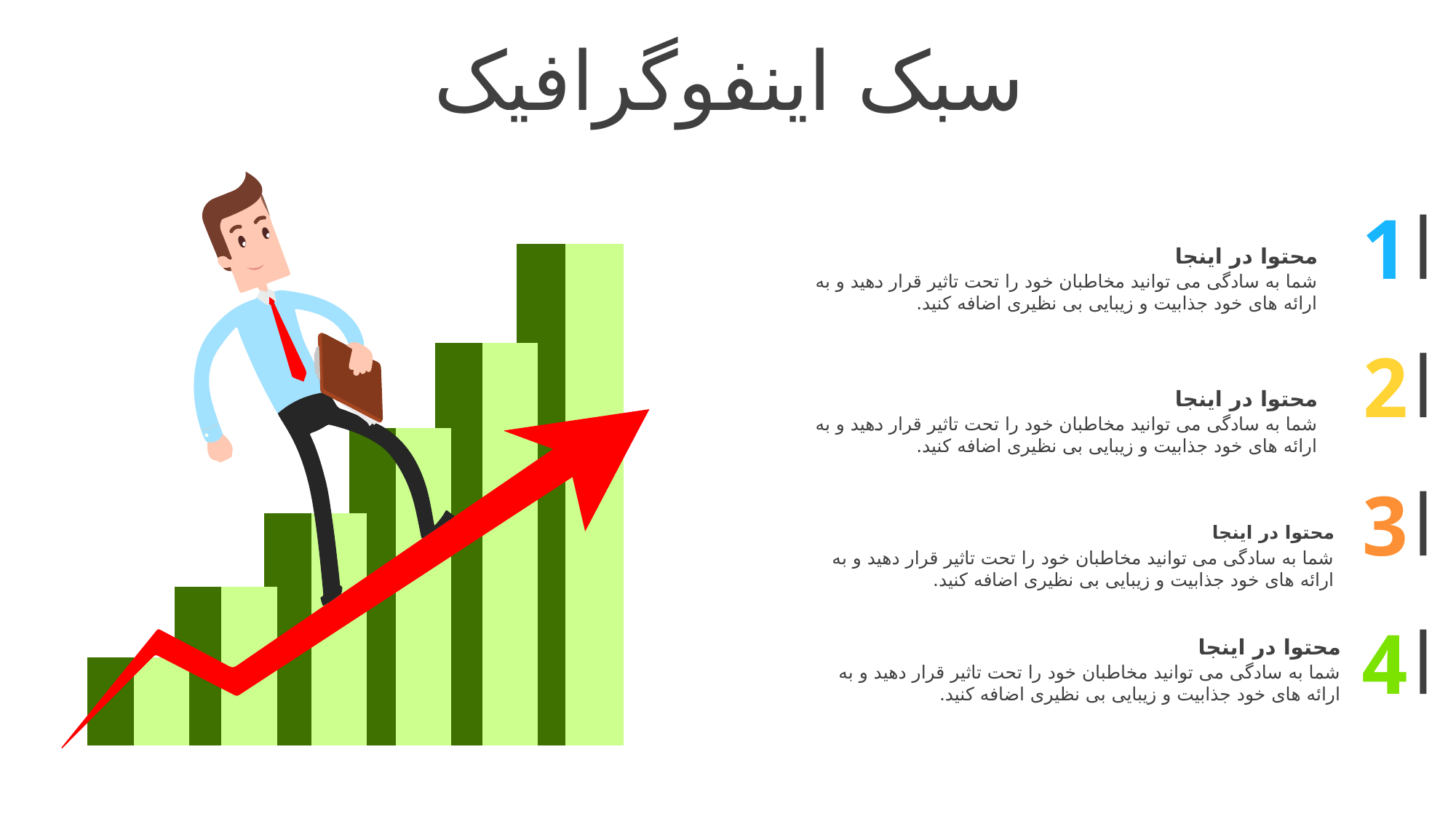

سبک اینفوگرافیک

1

محتوا در اینجا
شما به سادگی می توانید مخاطبان خود را تحت تاثیر قرار دهید و به ارائه های خود جذابیت و زیبایی بی نظیری اضافه کنید.

2

محتوا در اینجا
شما به سادگی می توانید مخاطبان خود را تحت تاثیر قرار دهید و به ارائه های خود جذابیت و زیبایی بی نظیری اضافه کنید.
3

محتوا در اینجا
شما به سادگی می توانید مخاطبان خود را تحت تاثیر قرار دهید و به ارائه های خود جذابیت و زیبایی بی نظیری اضافه کنید.
4
محتوا در اینجا
شما به سادگی می توانید مخاطبان خود را تحت تاثیر قرار دهید و به ارائه های خود جذابیت و زیبایی بی نظیری اضافه کنید.